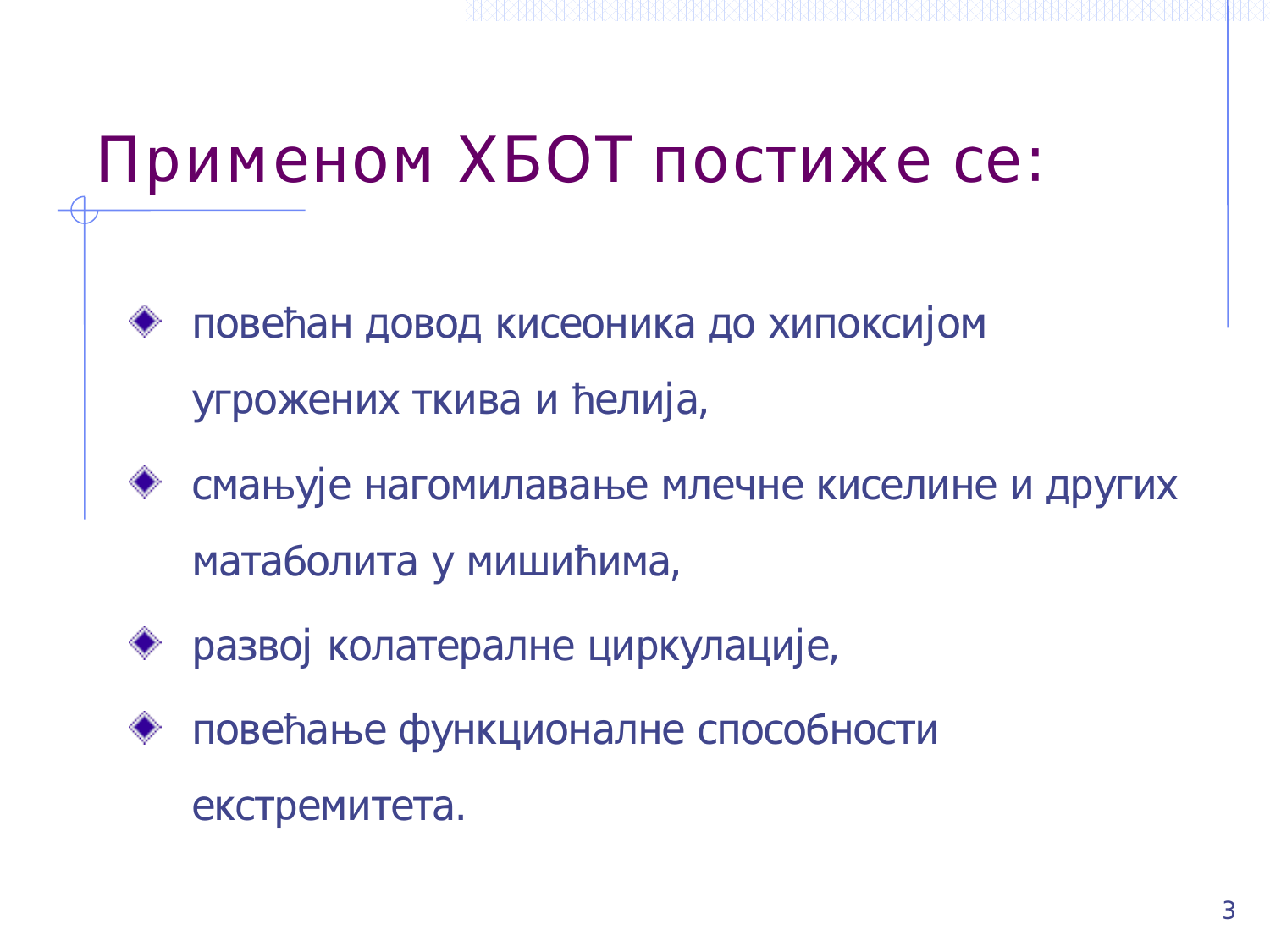

# Применом ХБОТ постиже се:
повећан довод кисеоника до хипоксијом угрожених ткива и ћелија,
смањује нагомилавање млечне киселине и других матаболита у мишићима,
развој колатералне циркулације,
повећање функционалне способности екстремитета.

3